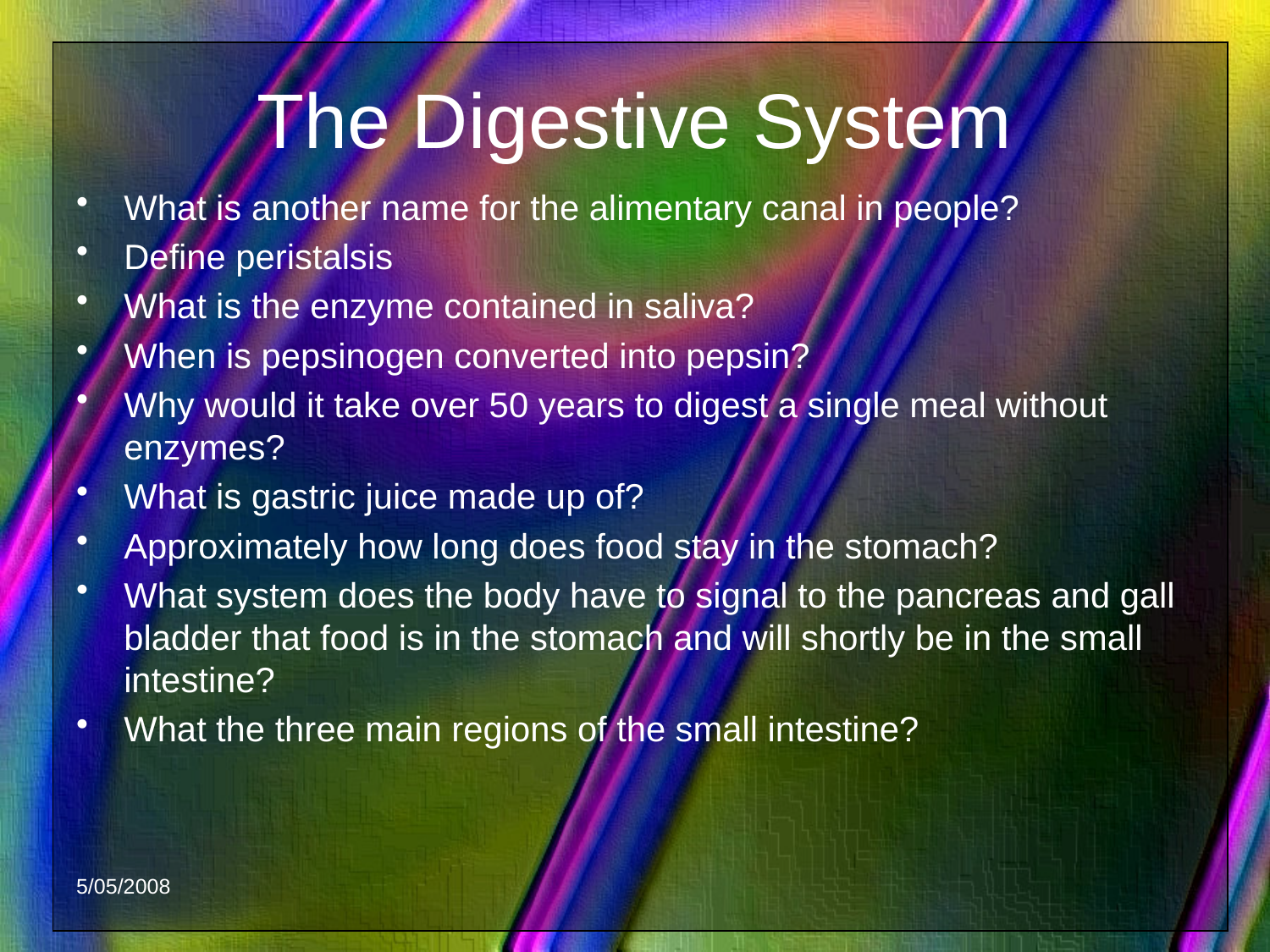

# The Digestive System
What is another name for the alimentary canal in people?
Define peristalsis
What is the enzyme contained in saliva?
When is pepsinogen converted into pepsin?
Why would it take over 50 years to digest a single meal without enzymes?
What is gastric juice made up of?
Approximately how long does food stay in the stomach?
What system does the body have to signal to the pancreas and gall bladder that food is in the stomach and will shortly be in the small intestine?
What the three main regions of the small intestine?

5/05/2008